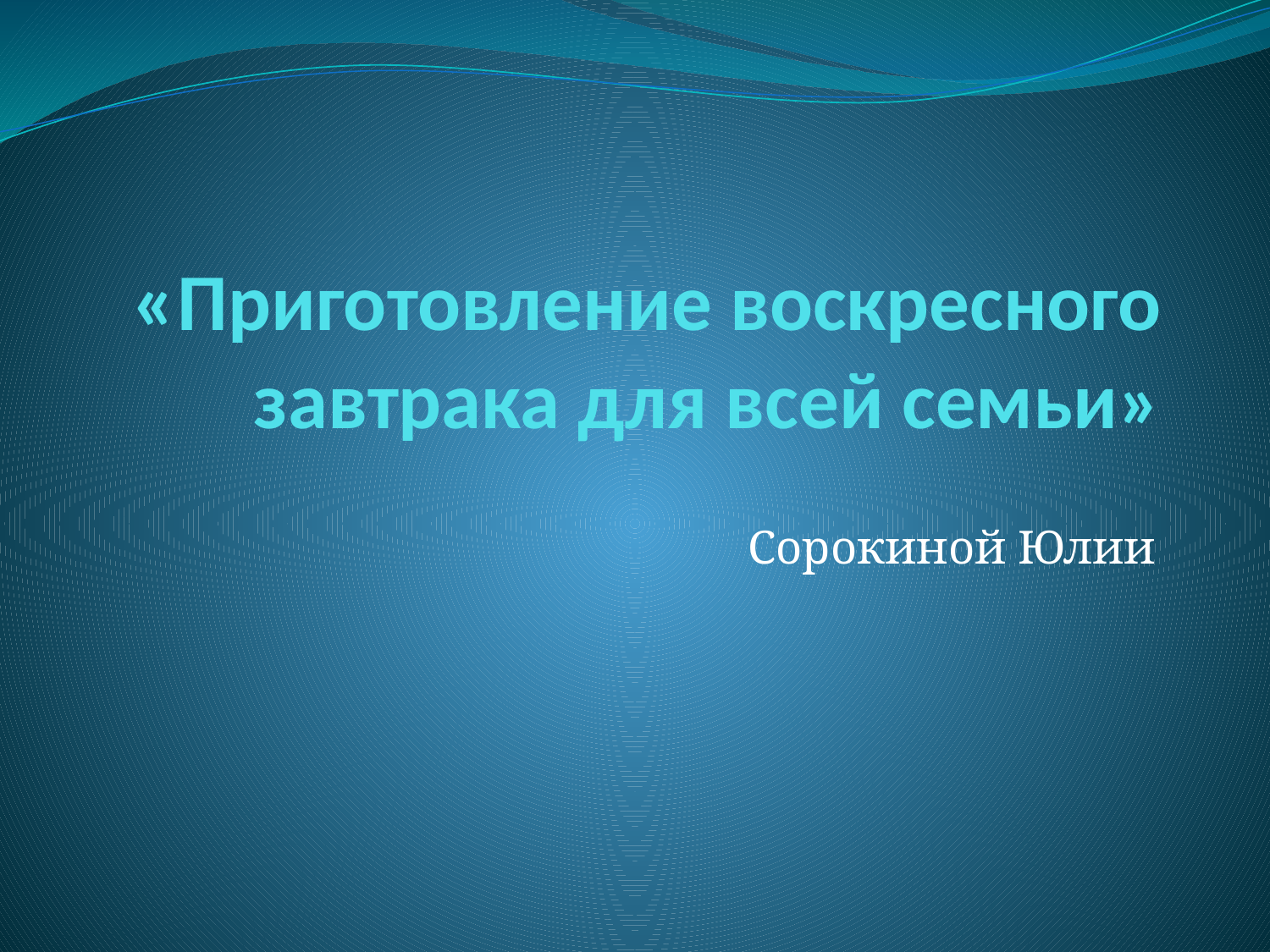

# «Приготовление воскресного завтрака для всей семьи»

Сорокиной Юлии